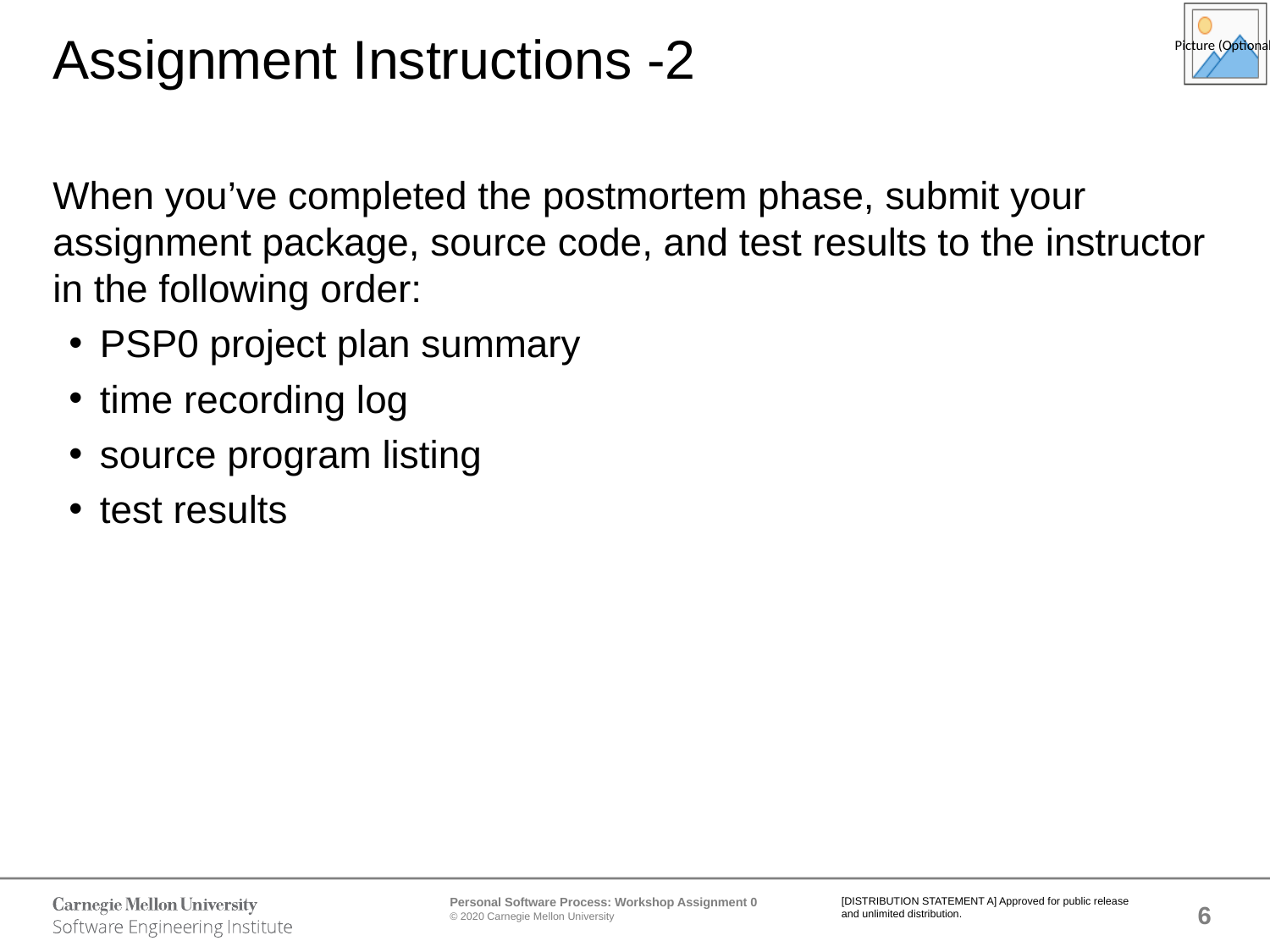

# Assignment Instructions -2
When you’ve completed the postmortem phase, submit your assignment package, source code, and test results to the instructor in the following order:
PSP0 project plan summary
time recording log
source program listing
test results